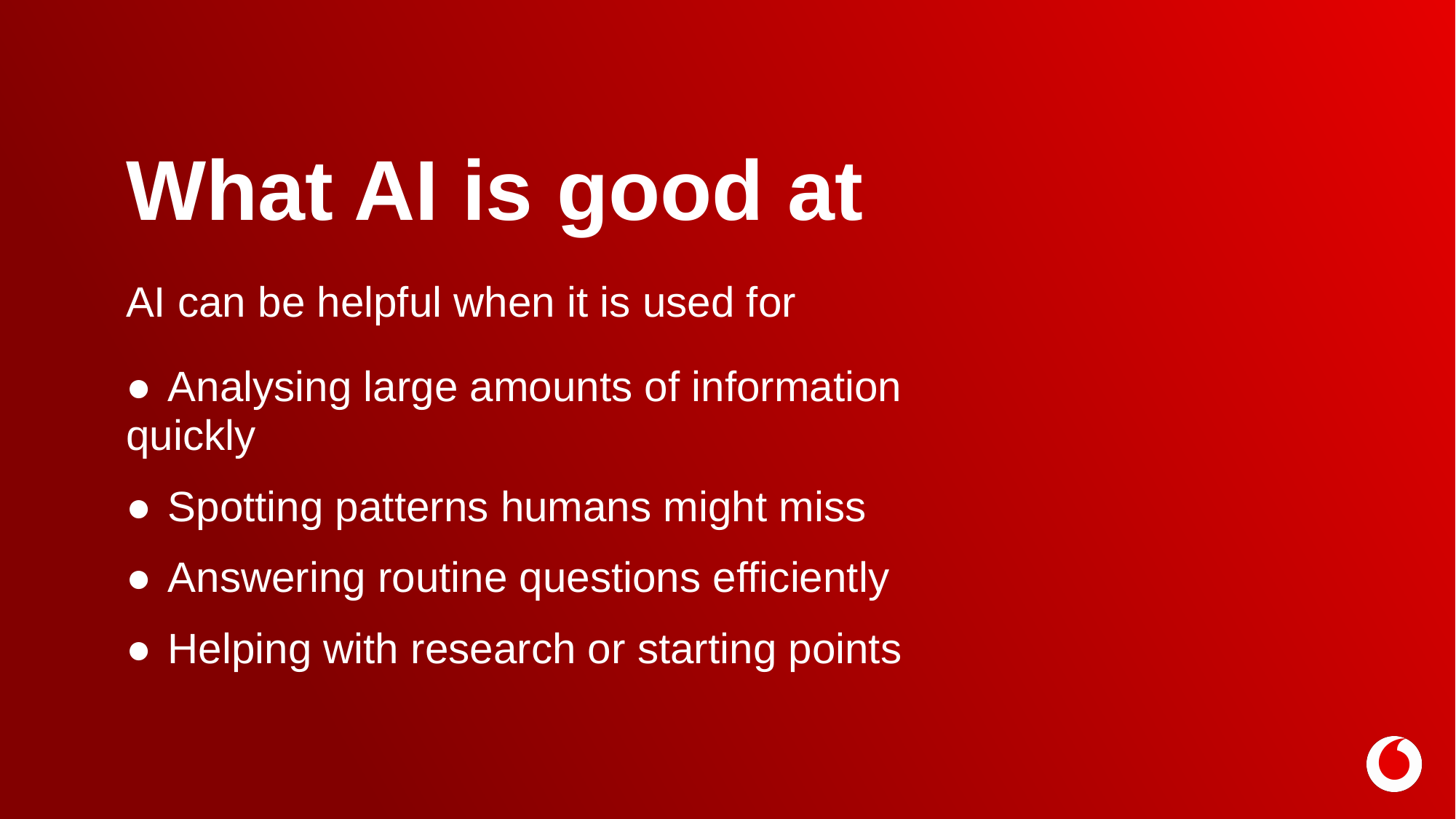

What AI is good at
AI can be helpful when it is used for
●	Analysing large amounts of information quickly
●	Spotting patterns humans might miss
●	Answering routine questions efficiently
●	Helping with research or starting points